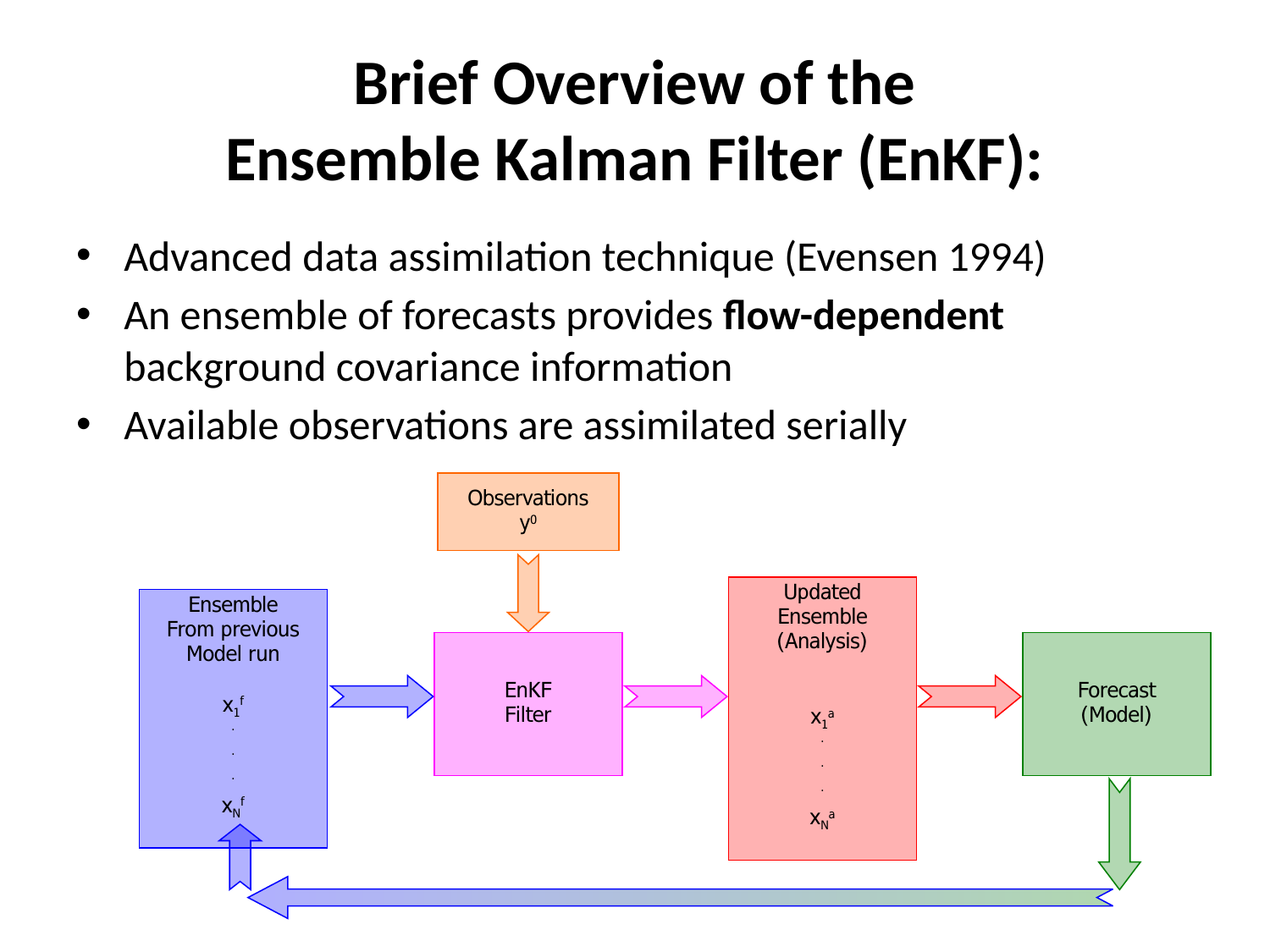

Brief Overview of the
Ensemble Kalman Filter (EnKF):
Advanced data assimilation technique (Evensen 1994)
An ensemble of forecasts provides flow-dependent background covariance information
Available observations are assimilated serially
Observations
y0

Updated
Ensemble
(Analysis)

x1a
.
.
.
xNa

Ensemble
From previous
Model run

x1f
.
.
.
xNf

EnKF
Filter
Forecast
(Model)